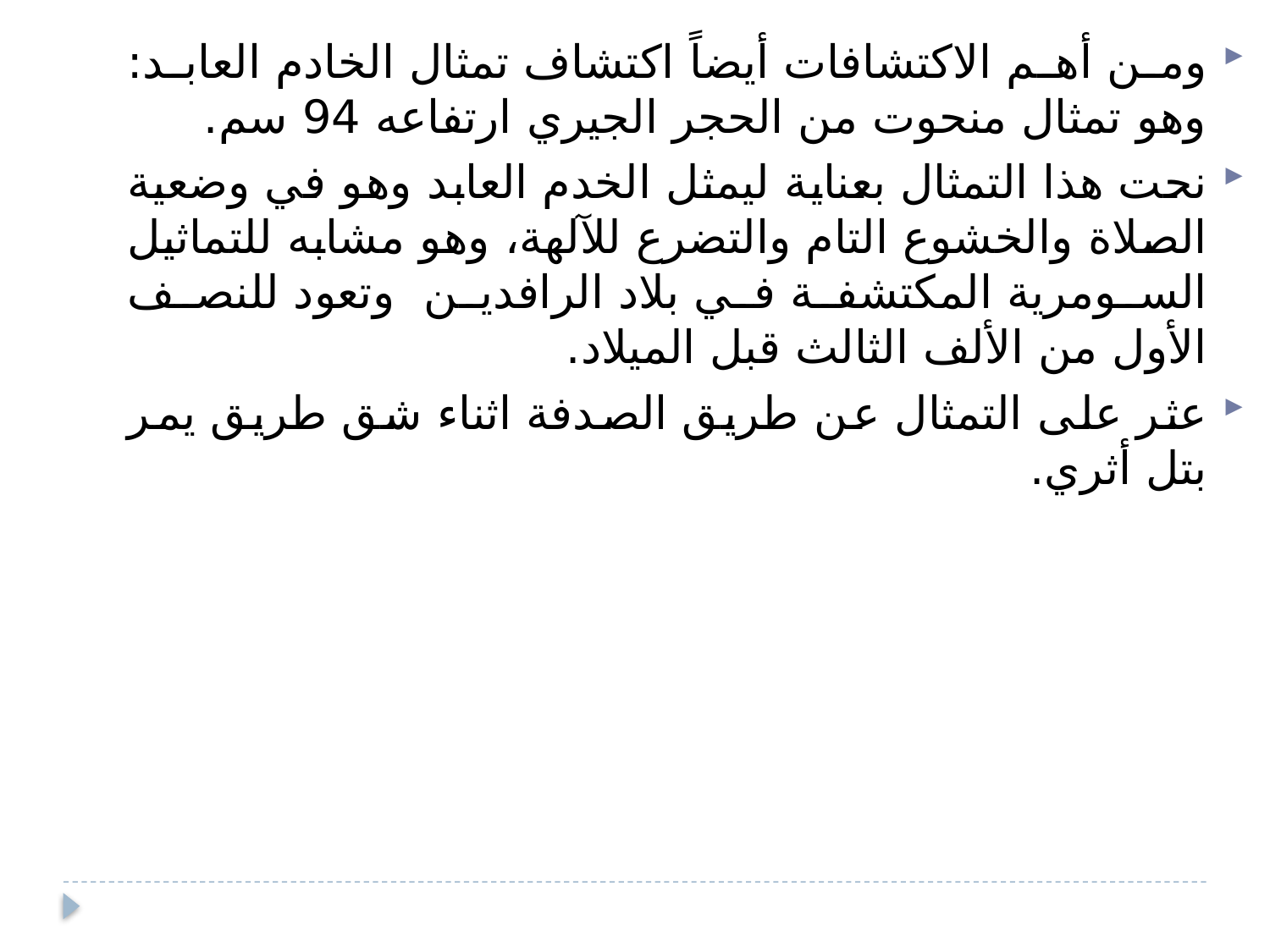

ومن أهم الاكتشافات أيضاً اكتشاف تمثال الخادم العابد: وهو تمثال منحوت من الحجر الجيري ارتفاعه 94 سم.
نحت هذا التمثال بعناية ليمثل الخدم العابد وهو في وضعية الصلاة والخشوع التام والتضرع للآلهة، وهو مشابه للتماثيل السومرية المكتشفة في بلاد الرافدين  وتعود للنصف الأول من الألف الثالث قبل الميلاد.
عثر على التمثال عن طريق الصدفة اثناء شق طريق يمر بتل أثري.